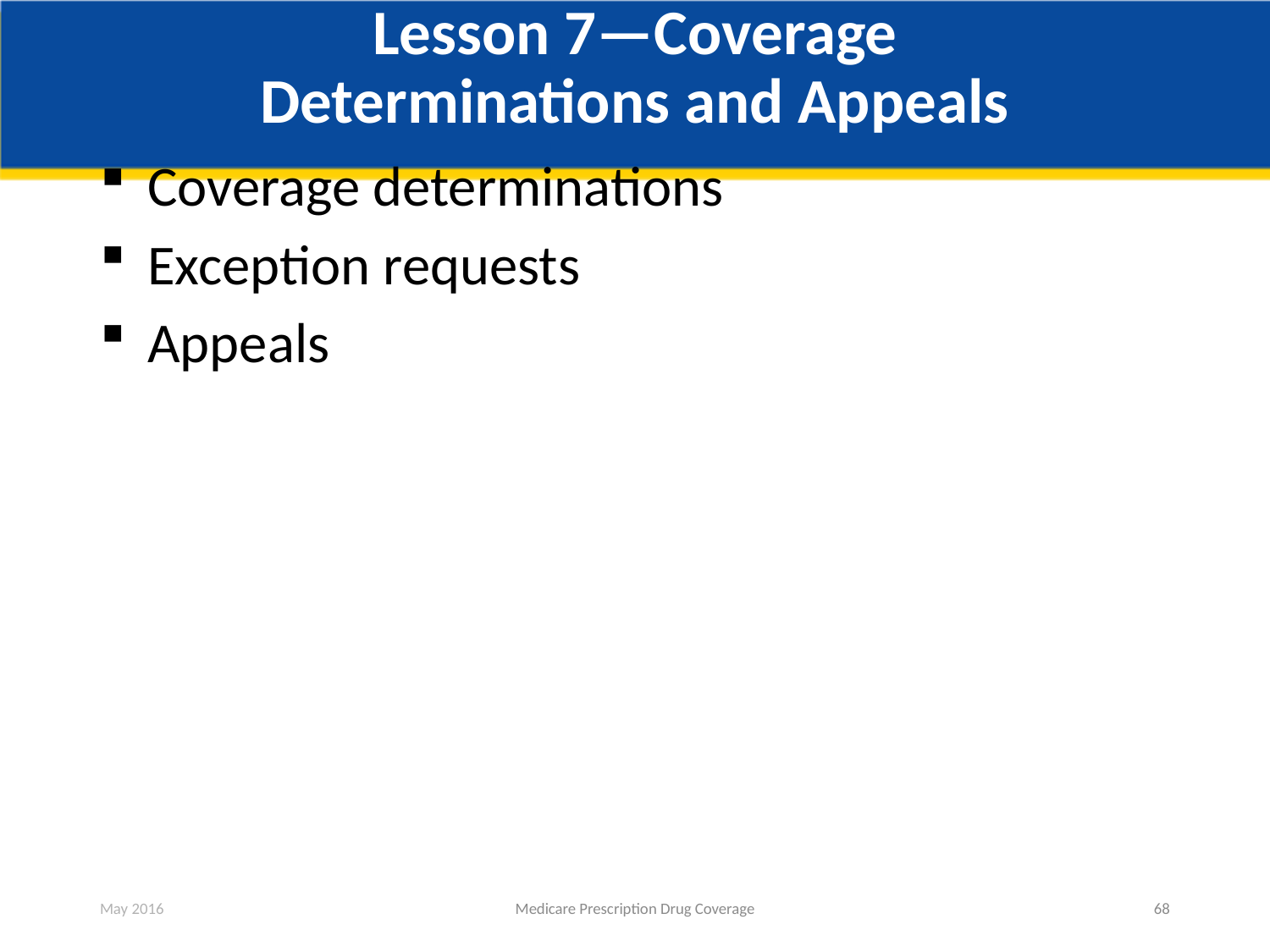

# Lesson 7—Coverage Determinations and Appeals
Coverage determinations
Exception requests
Appeals
May 2016
Medicare Prescription Drug Coverage
68